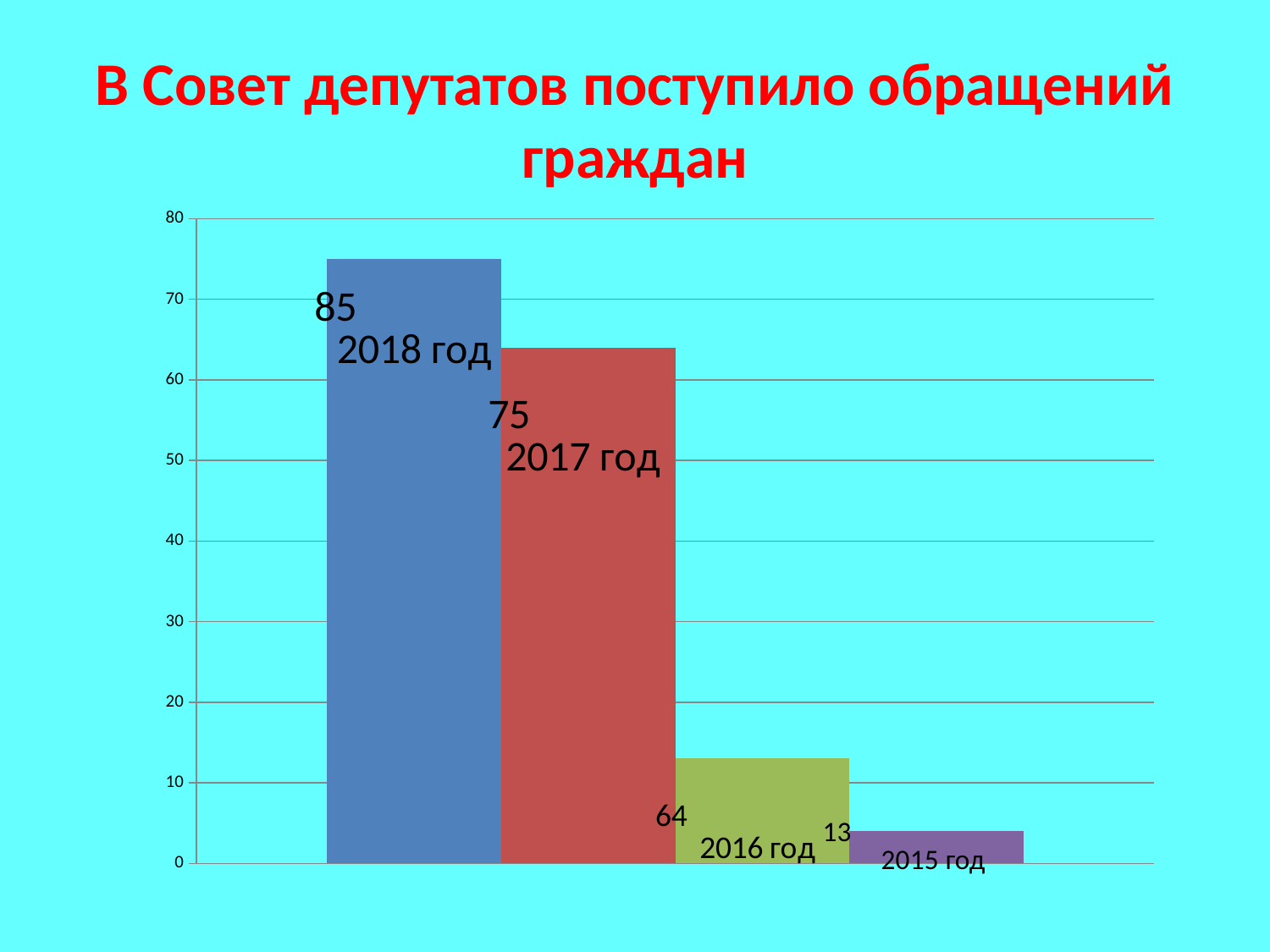

# В Совет депутатов поступило обращений граждан

### Chart

| Category | 2017 | 2016 | 2015 | 2014 |
|---|---|---|---|---|